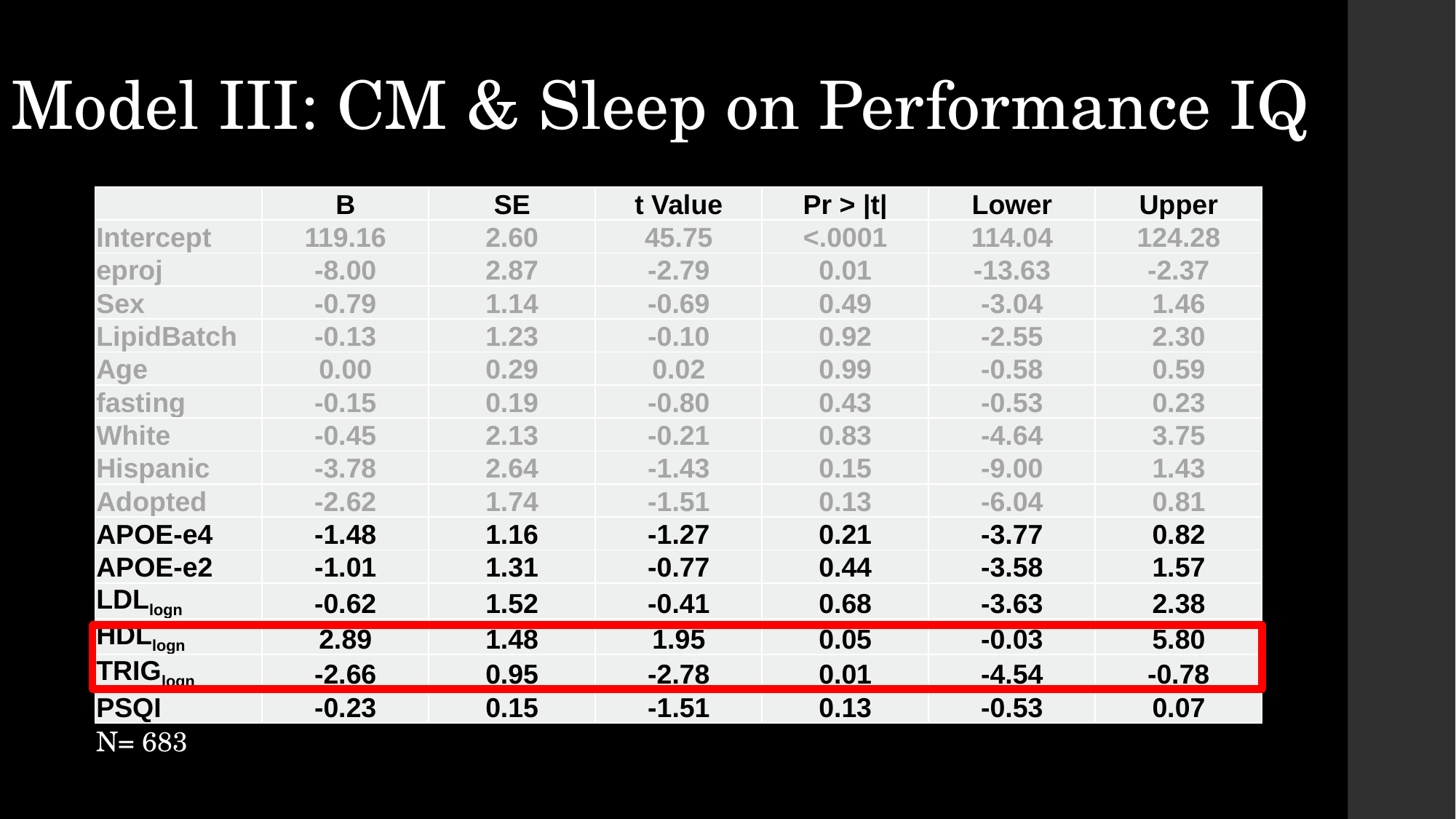

# Model III: CM & Sleep on Performance IQ
|  | B | SE | t Value | Pr > |t| | Lower | Upper |
| --- | --- | --- | --- | --- | --- | --- |
| Intercept | 119.16 | 2.60 | 45.75 | <.0001 | 114.04 | 124.28 |
| eproj | -8.00 | 2.87 | -2.79 | 0.01 | -13.63 | -2.37 |
| Sex | -0.79 | 1.14 | -0.69 | 0.49 | -3.04 | 1.46 |
| LipidBatch | -0.13 | 1.23 | -0.10 | 0.92 | -2.55 | 2.30 |
| Age | 0.00 | 0.29 | 0.02 | 0.99 | -0.58 | 0.59 |
| fasting | -0.15 | 0.19 | -0.80 | 0.43 | -0.53 | 0.23 |
| White | -0.45 | 2.13 | -0.21 | 0.83 | -4.64 | 3.75 |
| Hispanic | -3.78 | 2.64 | -1.43 | 0.15 | -9.00 | 1.43 |
| Adopted | -2.62 | 1.74 | -1.51 | 0.13 | -6.04 | 0.81 |
| APOE-e4 | -1.48 | 1.16 | -1.27 | 0.21 | -3.77 | 0.82 |
| APOE-e2 | -1.01 | 1.31 | -0.77 | 0.44 | -3.58 | 1.57 |
| LDLlogn | -0.62 | 1.52 | -0.41 | 0.68 | -3.63 | 2.38 |
| HDLlogn | 2.89 | 1.48 | 1.95 | 0.05 | -0.03 | 5.80 |
| TRIGlogn | -2.66 | 0.95 | -2.78 | 0.01 | -4.54 | -0.78 |
| PSQI | -0.23 | 0.15 | -1.51 | 0.13 | -0.53 | 0.07 |

N= 683